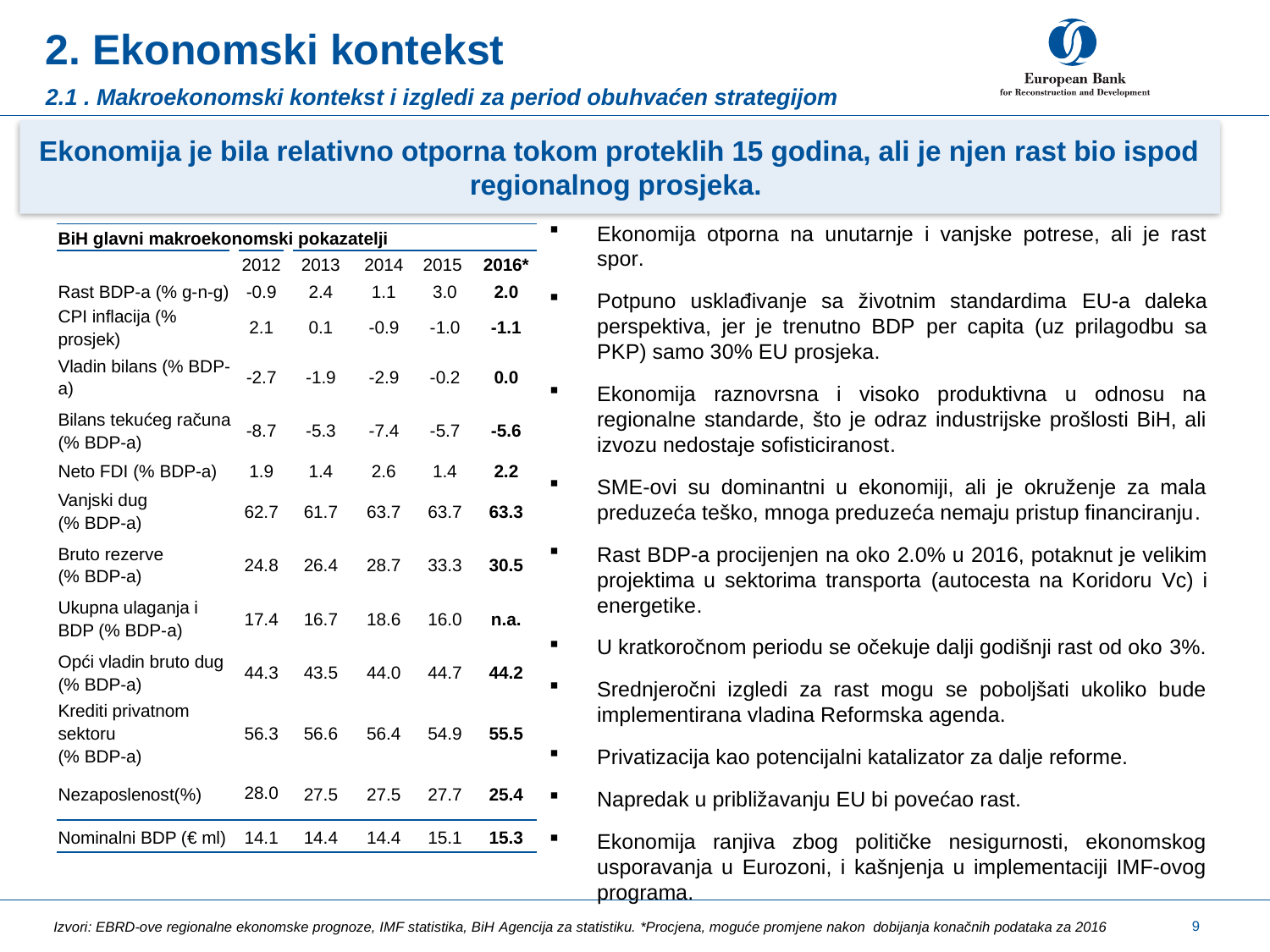

# 2. Ekonomski kontekst
2.1 . Makroekonomski kontekst i izgledi za period obuhvaćen strategijom
Ekonomija je bila relativno otporna tokom proteklih 15 godina, ali je njen rast bio ispod regionalnog prosjeka.
average
Ekonomija otporna na unutarnje i vanjske potrese, ali je rast spor.

Potpuno usklađivanje sa životnim standardima EU-a daleka perspektiva, jer je trenutno BDP per capita (uz prilagodbu sa PKP) samo 30% EU prosjeka.

Ekonomija raznovrsna i visoko produktivna u odnosu na regionalne standarde, što je odraz industrijske prošlosti BiH, ali izvozu nedostaje sofisticiranost.

SME-ovi su dominantni u ekonomiji, ali je okruženje za mala preduzeća teško, mnoga preduzeća nemaju pristup financiranju.

Rast BDP-a procijenjen na oko 2.0% u 2016, potaknut je velikim projektima u sektorima transporta (autocesta na Koridoru Vc) i energetike.

U kratkoročnom periodu se očekuje dalji godišnji rast od oko 3%.

Srednjeročni izgledi za rast mogu se poboljšati ukoliko bude implementirana vladina Reformska agenda.

Privatizacija kao potencijalni katalizator za dalje reforme.

Napredak u približavanju EU bi povećao rast.

Ekonomija ranjiva zbog političke nesigurnosti, ekonomskog usporavanja u Eurozoni, i kašnjenja u implementaciji IMF-ovog programa.

| BiH glavni makroekonomski pokazatelji |  |  |  |  |  |
| --- | --- | --- | --- | --- | --- |
|  | 2012 | 2013 | 2014 | 2015 | 2016\* |
| Rast BDP-a (% g-n-g) | -0.9 | 2.4 | 1.1 | 3.0 | 2.0 |
| CPI inflacija (% prosjek) | 2.1 | 0.1 | -0.9 | -1.0 | -1.1 |
| Vladin bilans (% BDP-a) | -2.7 | -1.9 | -2.9 | -0.2 | 0.0 |
| Bilans tekućeg računa (% BDP-a) | -8.7 | -5.3 | -7.4 | -5.7 | -5.6 |
| Neto FDI (% BDP-a) | 1.9 | 1.4 | 2.6 | 1.4 | 2.2 |
| Vanjski dug (% BDP-a) | 62.7 | 61.7 | 63.7 | 63.7 | 63.3 |
| Bruto rezerve (% BDP-a) | 24.8 | 26.4 | 28.7 | 33.3 | 30.5 |
| Ukupna ulaganja i BDP (% BDP-a) | 17.4 | 16.7 | 18.6 | 16.0 | n.a. |
| Opći vladin bruto dug (% BDP-a) | 44.3 | 43.5 | 44.0 | 44.7 | 44.2 |
| Krediti privatnom sektoru (% BDP-a) | 56.3 | 56.6 | 56.4 | 54.9 | 55.5 |
| Nezaposlenost(%) | 28.0 | 27.5 | 27.5 | 27.7 | 25.4 |
| Nominalni BDP (€ ml) | 14.1 | 14.4 | 14.4 | 15.1 | 15.3 |
9
Izvori: EBRD-ove regionalne ekonomske prognoze, IMF statistika, BiH Agencija za statistiku. *Procjena, moguće promjene nakon  dobijanja konačnih podataka za 2016